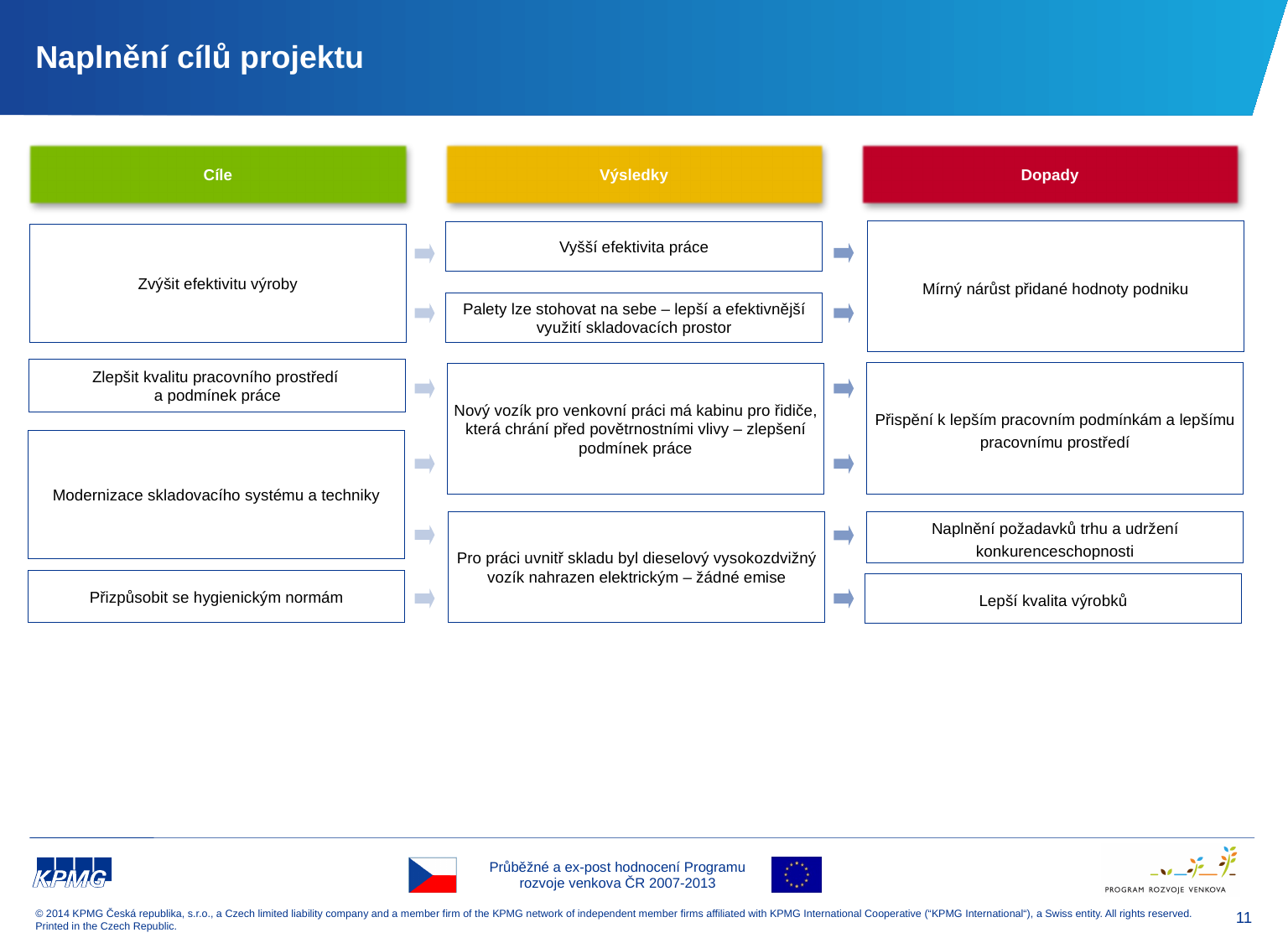

# Naplnění cílů projektu
Cíle
Výsledky
Dopady
Mírný nárůst přidané hodnoty podniku
Vyšší efektivita práce
Zvýšit efektivitu výroby

Palety lze stohovat na sebe – lepší a efektivnější využití skladovacích prostor

Zlepšit kvalitu pracovního prostředí
a podmínek práce
Přispění k lepším pracovním podmínkám a lepšímu pracovnímu prostředí
Nový vozík pro venkovní práci má kabinu pro řidiče, která chrání před povětrnostními vlivy – zlepšení podmínek práce

Modernizace skladovacího systému a techniky

Pro práci uvnitř skladu byl dieselový vysokozdvižný vozík nahrazen elektrickým – žádné emise
Naplnění požadavků trhu a udržení konkurenceschopnosti

Přizpůsobit se hygienickým normám
Lepší kvalita výrobků